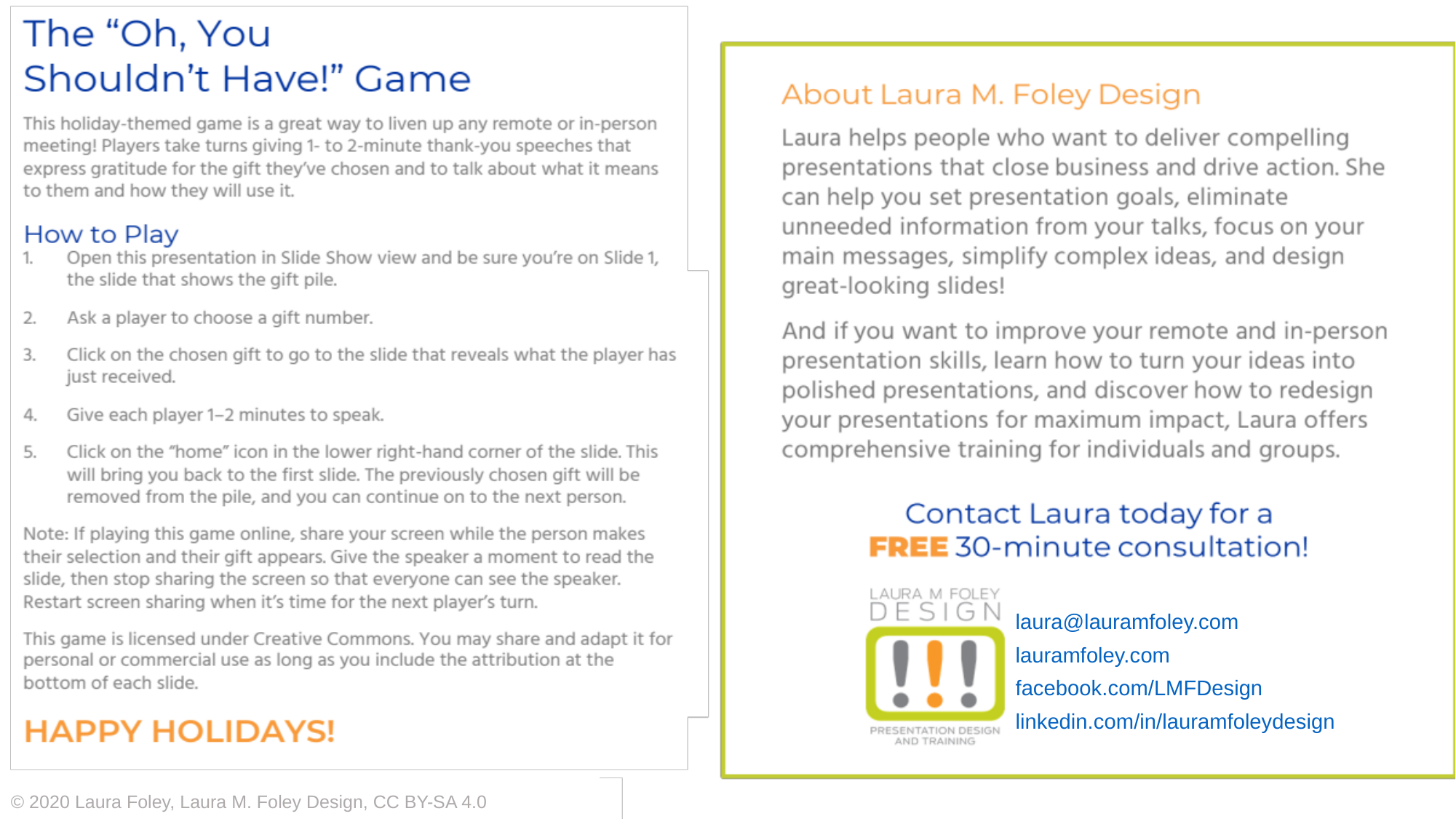

laura@lauramfoley.com
lauramfoley.com
facebook.com/LMFDesign
linkedin.com/in/lauramfoleydesign
© 2020 Laura Foley, Laura M. Foley Design, CC BY-SA 4.0